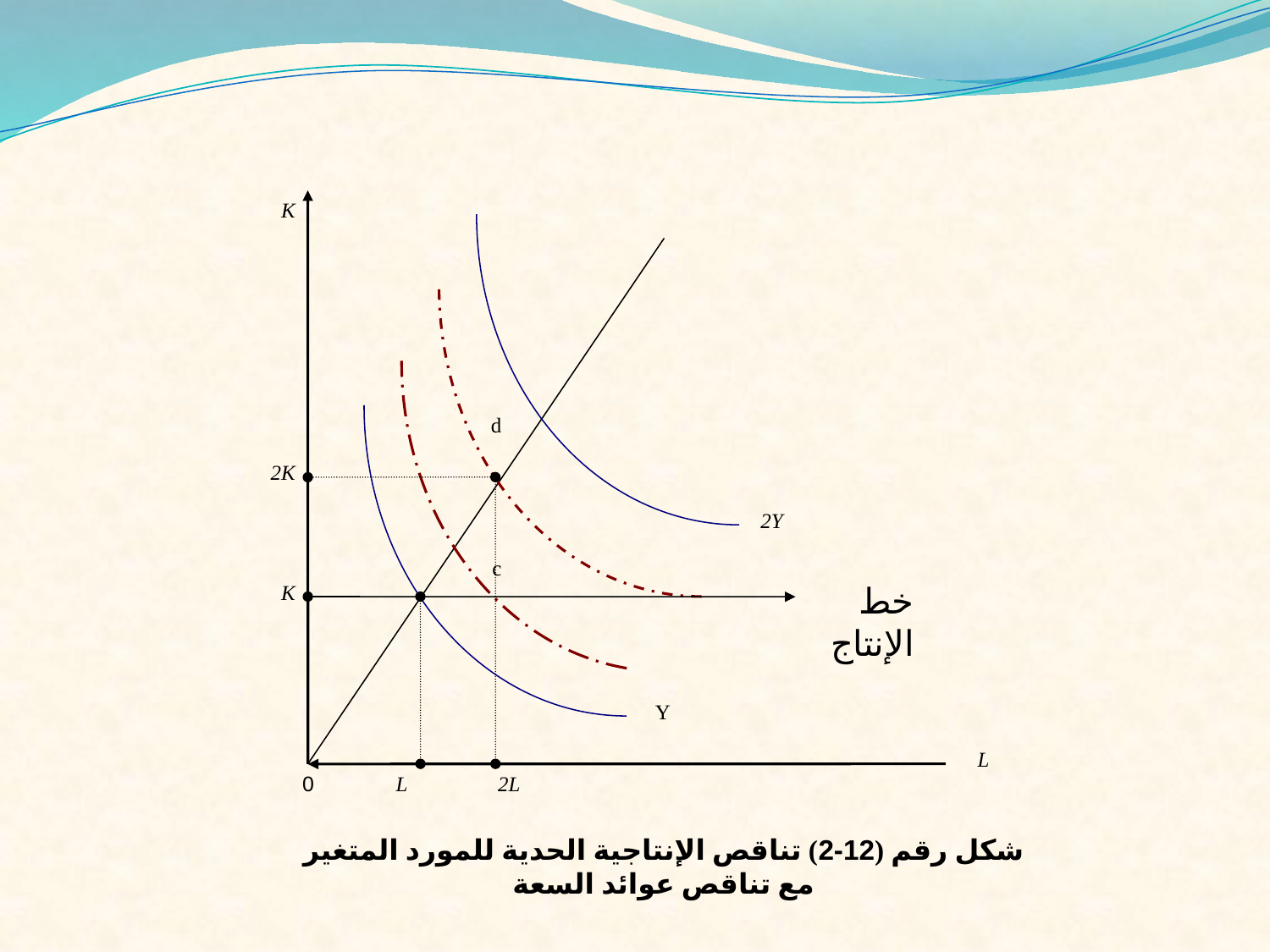

K

d
2K

2Y
c
K
خط الإنتاج

Y
L
0

L
2L
شكل رقم (12-2) تناقص الإنتاجية الحدية للمورد المتغير مع تناقص عوائد السعة